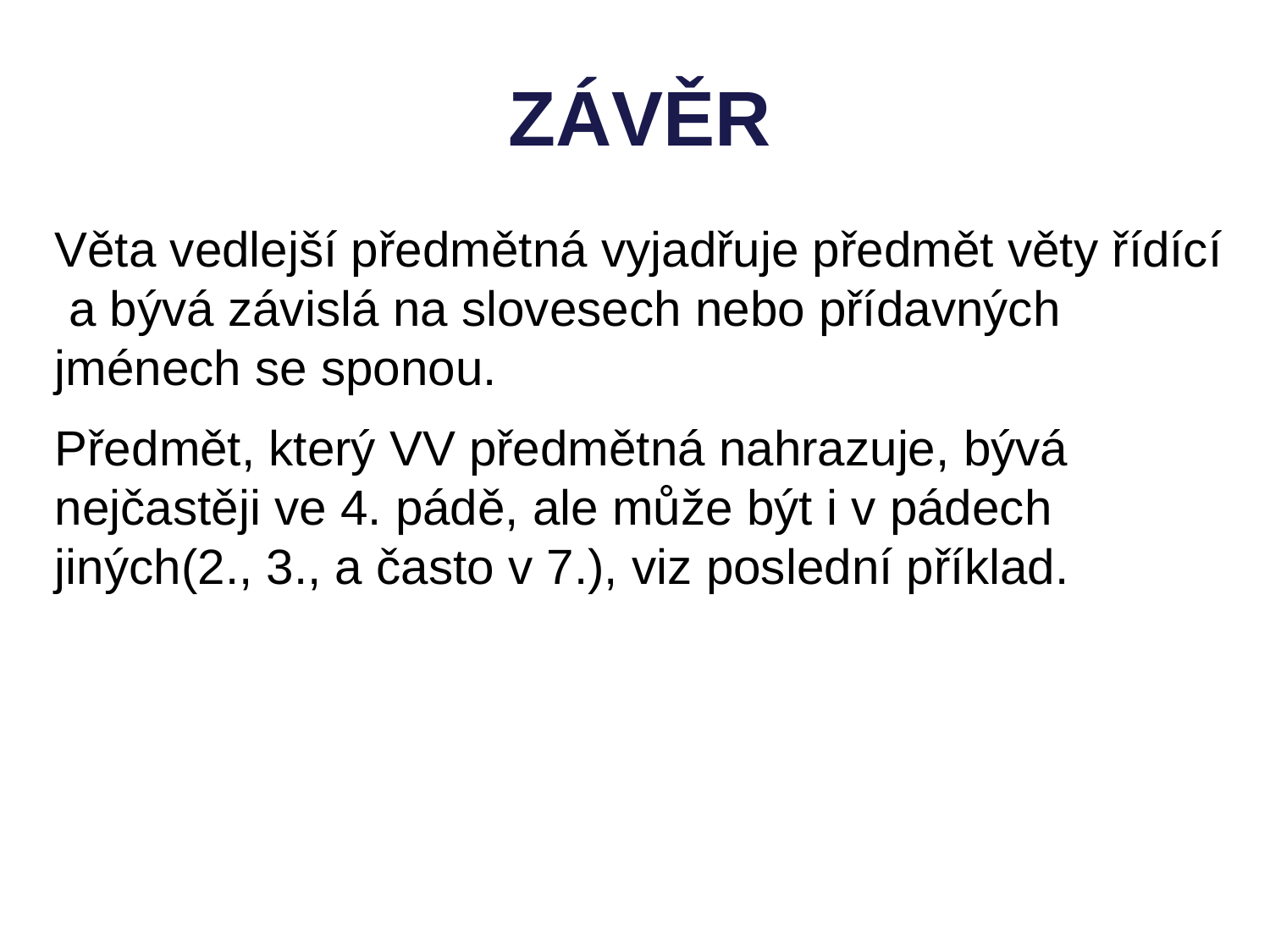

ZÁVĚR
Věta vedlejší předmětná vyjadřuje předmět věty řídící  a bývá závislá na slovesech nebo přídavných jménech se sponou.
Předmět, který VV předmětná nahrazuje, bývá nejčastěji ve 4. pádě, ale může být i v pádech jiných(2., 3., a často v 7.), viz poslední příklad.